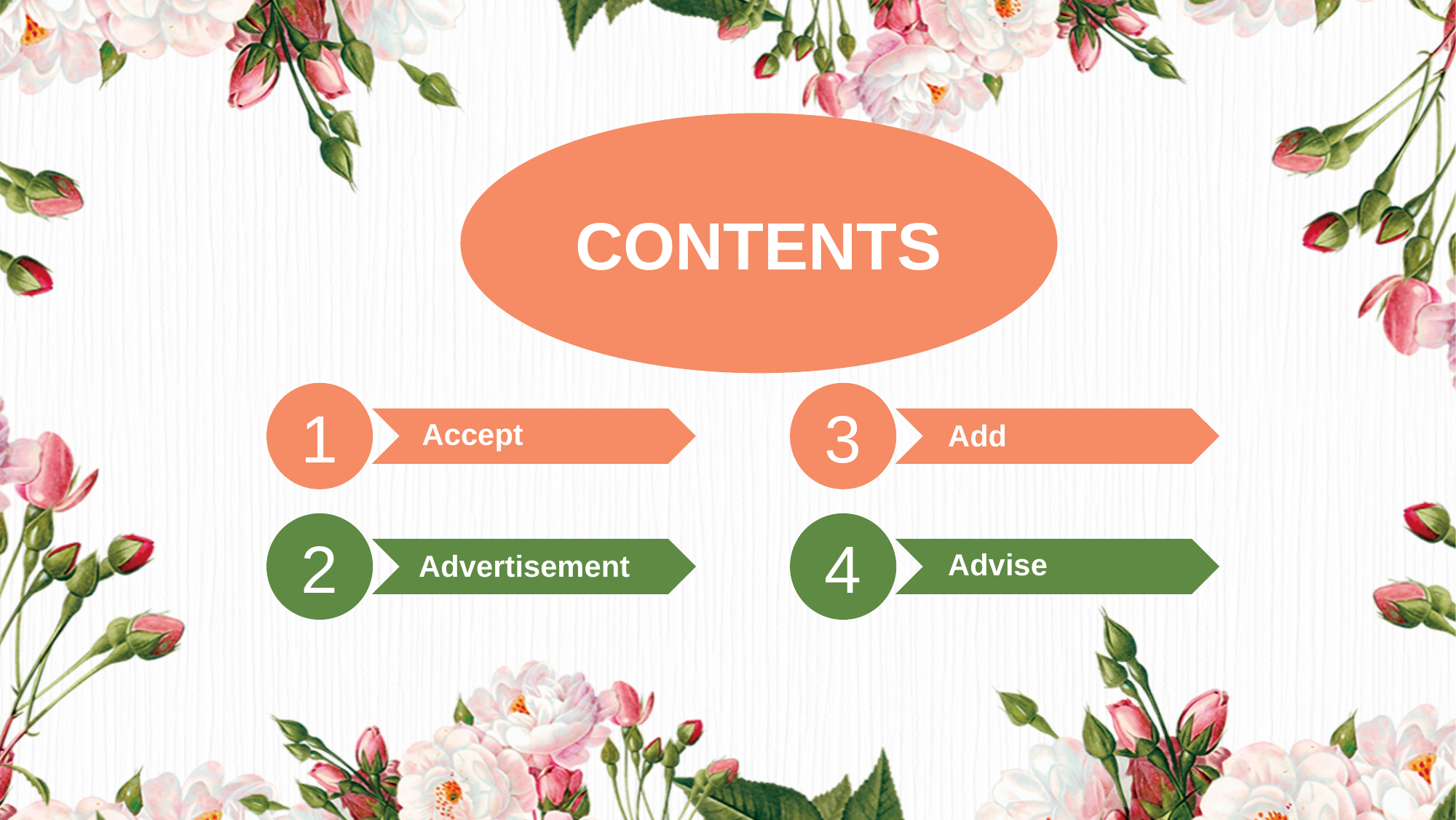

CONTENTS
1
3

Accept

Add
2
4

Advertisement

Advise